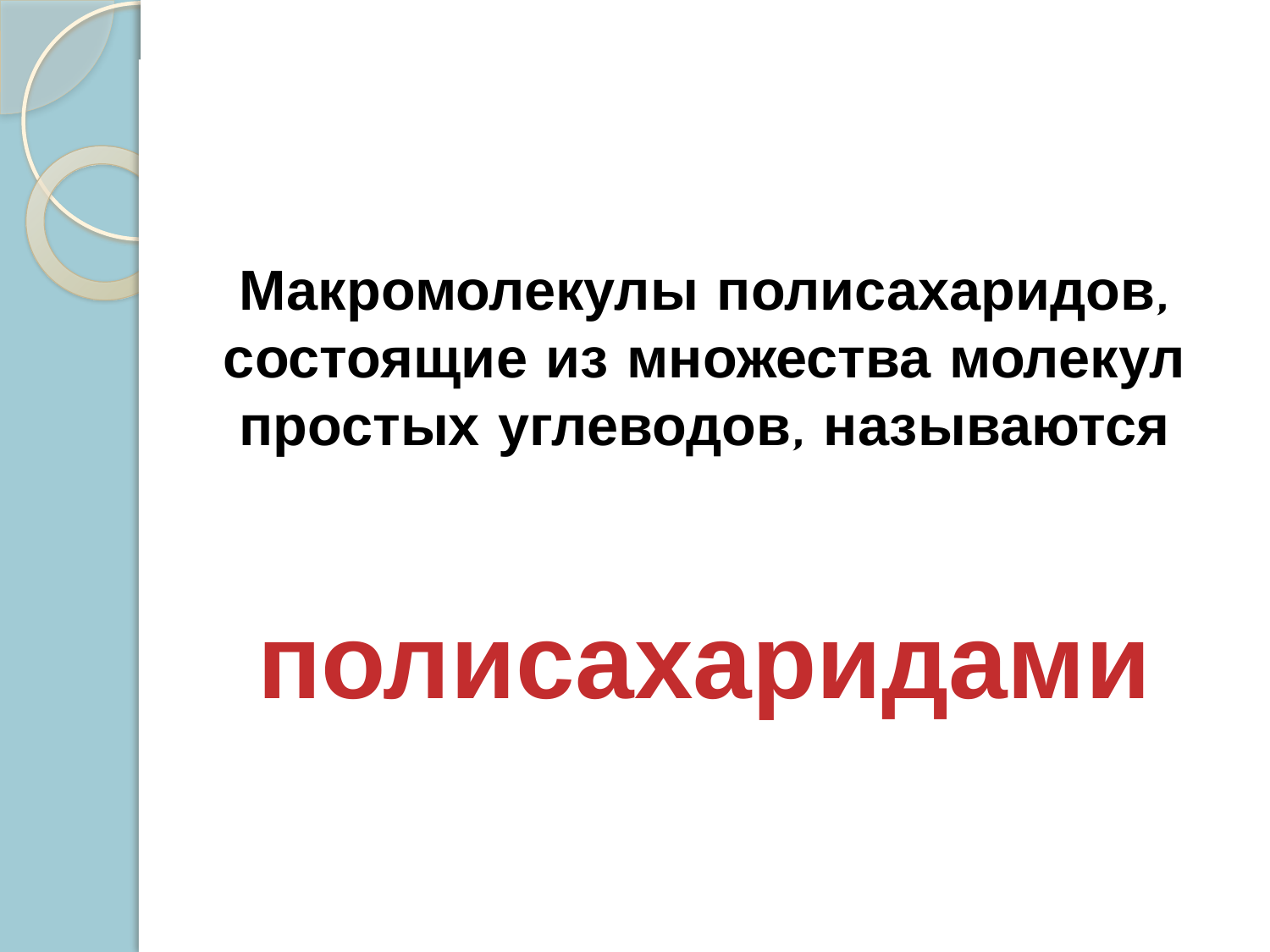

Макромолекулы полисахаридов, состоящие из множества молекул простых углеводов, называются

 полисахаридами

Из молекул моносахаридов образуются сложные углеводы. Одни из них состоят только из двух молекул простых углеводов и называются
дисахаридами